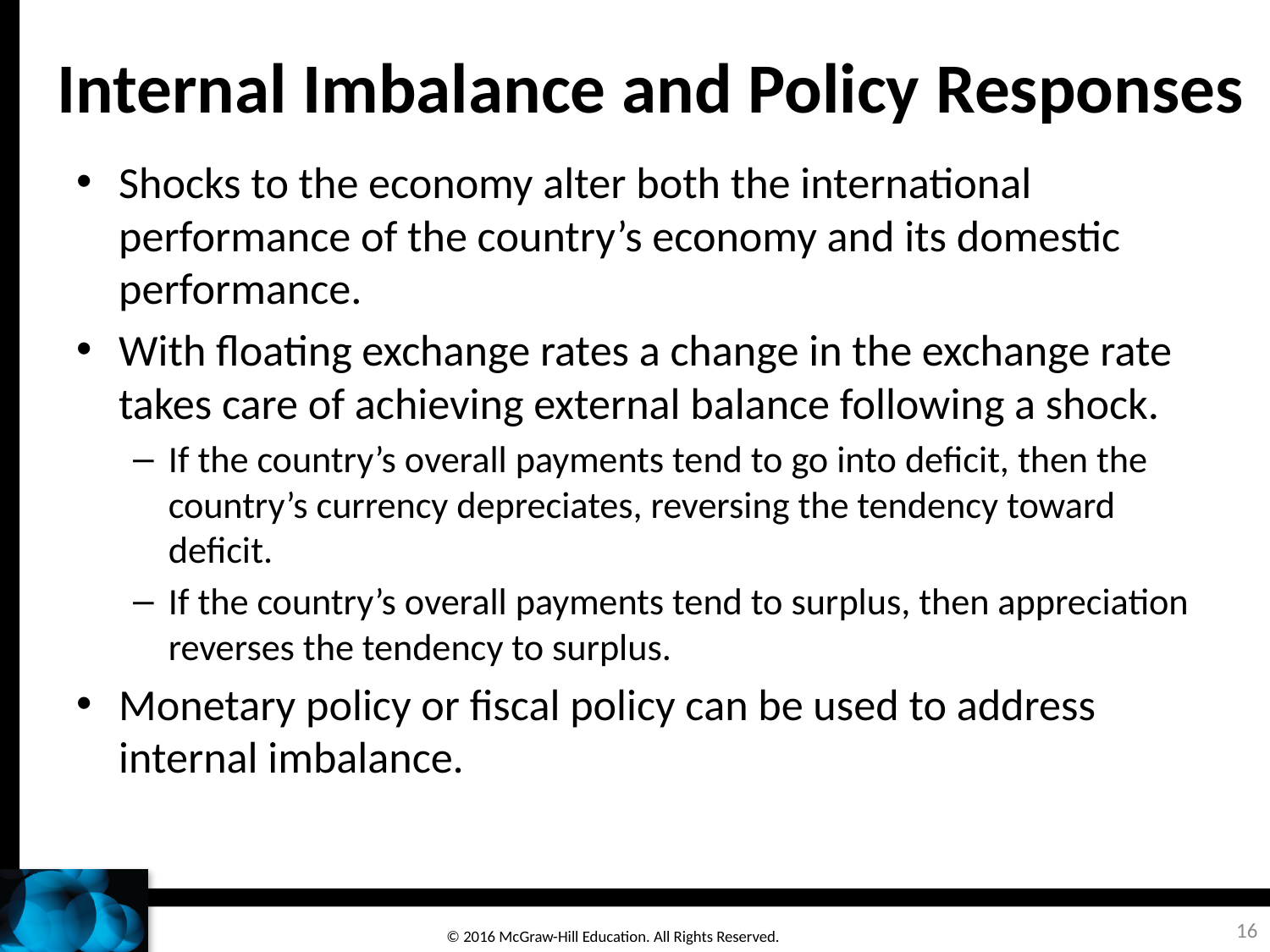

# Internal Imbalance and Policy Responses
Shocks to the economy alter both the international performance of the country’s economy and its domestic performance.
With floating exchange rates a change in the exchange rate takes care of achieving external balance following a shock.
If the country’s overall payments tend to go into deficit, then the country’s currency depreciates, reversing the tendency toward deficit.
If the country’s overall payments tend to surplus, then appreciation reverses the tendency to surplus.
Monetary policy or fiscal policy can be used to address internal imbalance.
16
© 2016 McGraw-Hill Education. All Rights Reserved.